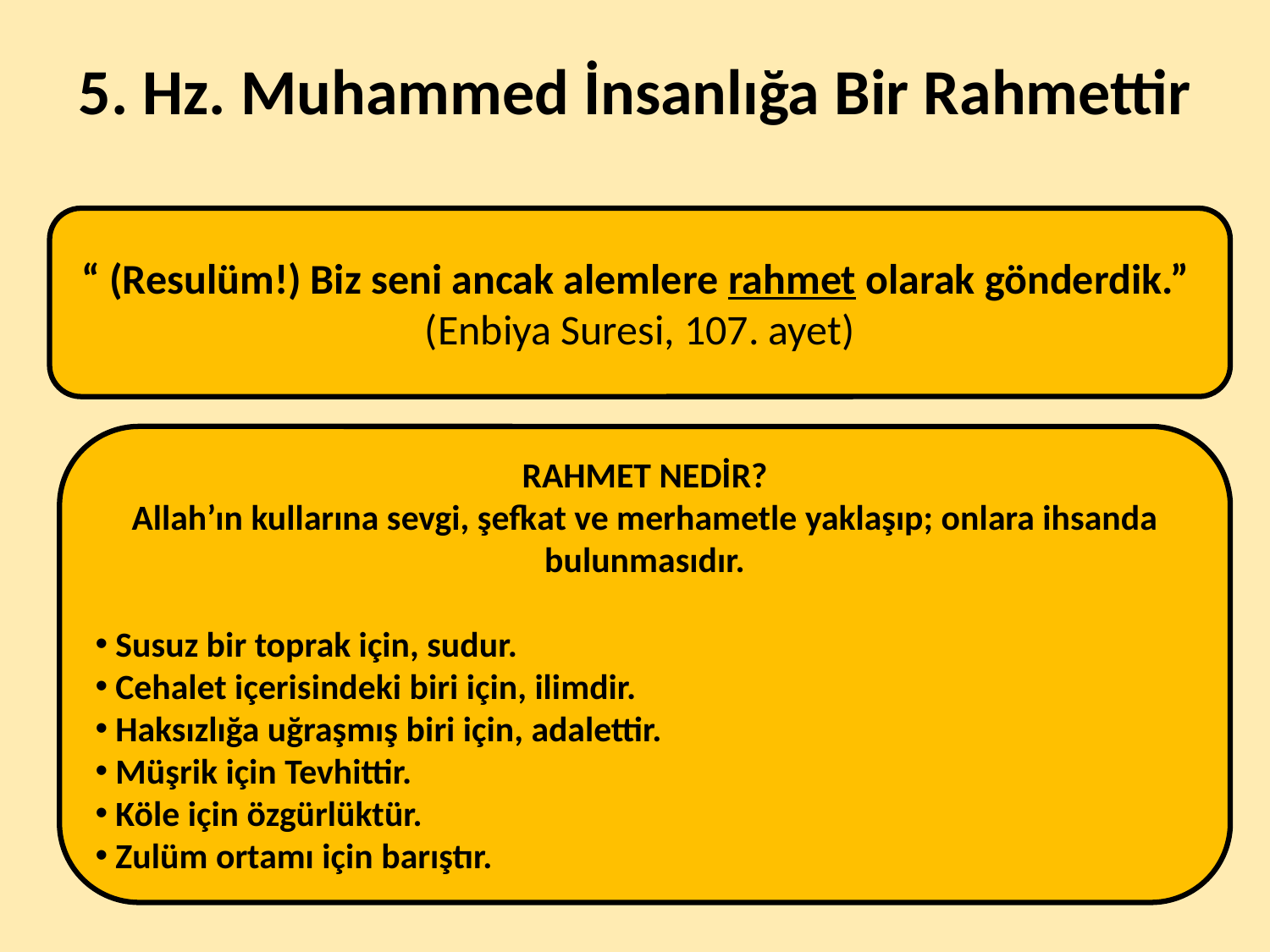

# 5. Hz. Muhammed İnsanlığa Bir Rahmettir
“ (Resulüm!) Biz seni ancak alemlere rahmet olarak gönderdik.”
(Enbiya Suresi, 107. ayet)
RAHMET NEDİR?
Allah’ın kullarına sevgi, şefkat ve merhametle yaklaşıp; onlara ihsanda bulunmasıdır.

 Susuz bir toprak için, sudur.
 Cehalet içerisindeki biri için, ilimdir.
 Haksızlığa uğraşmış biri için, adalettir.
 Müşrik için Tevhittir.
 Köle için özgürlüktür.
 Zulüm ortamı için barıştır.